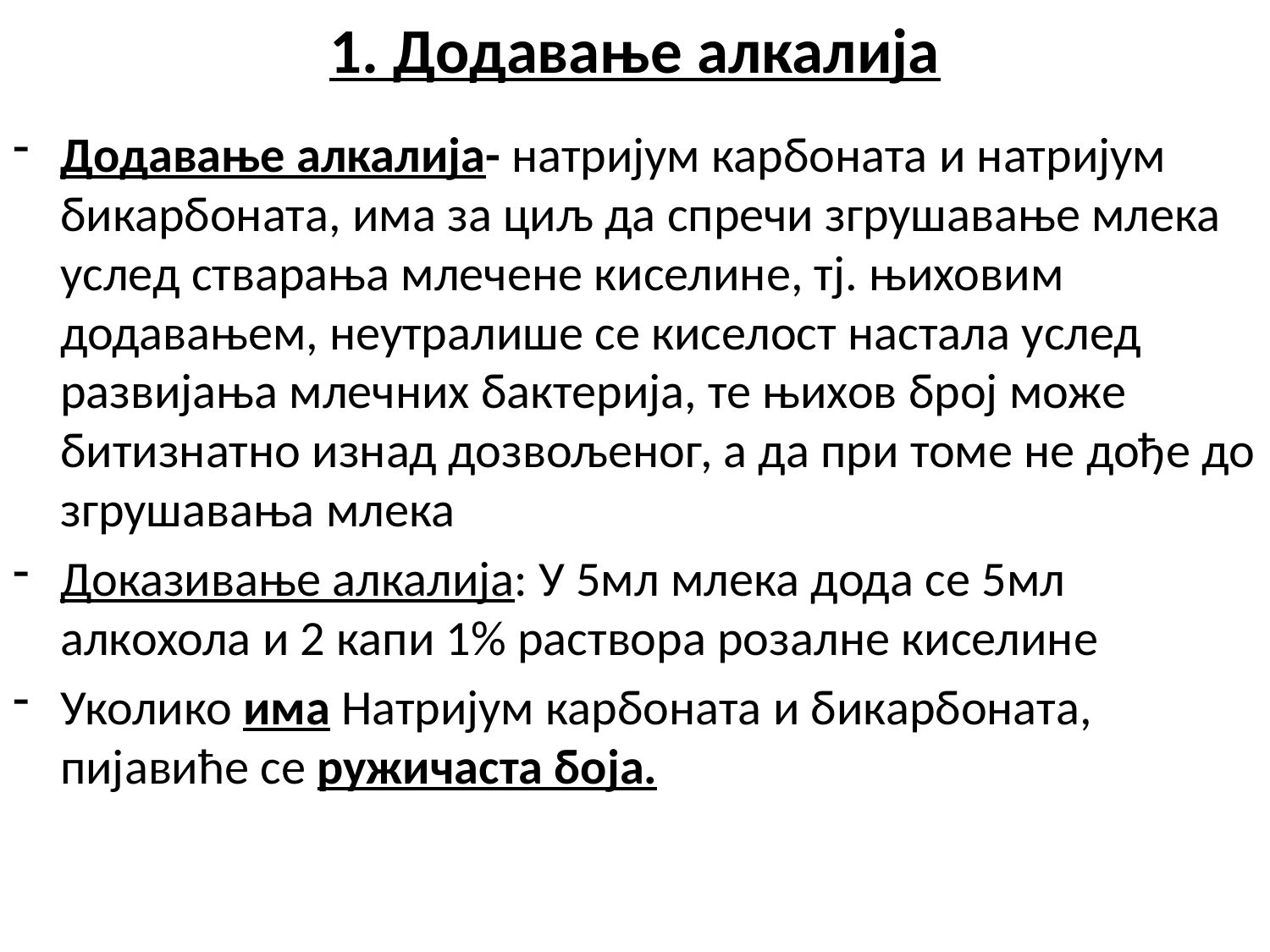

# 1. Додавање алкалија
Додавање алкалија- натријум карбоната и натријум бикарбоната, има за циљ да спречи згрушавање млека услед стварања млечене киселине, тј. њиховим додавањем, неутралише се киселост настала услед развијања млечних бактерија, те њихов број може битизнатно изнад дозвољеног, а да при томе не дође до згрушавања млека
Доказивање алкалија: У 5мл млека дода се 5мл алкохола и 2 капи 1% раствора розалне киселине
Уколико има Натријум карбоната и бикарбоната, пијавиће се ружичаста боја.